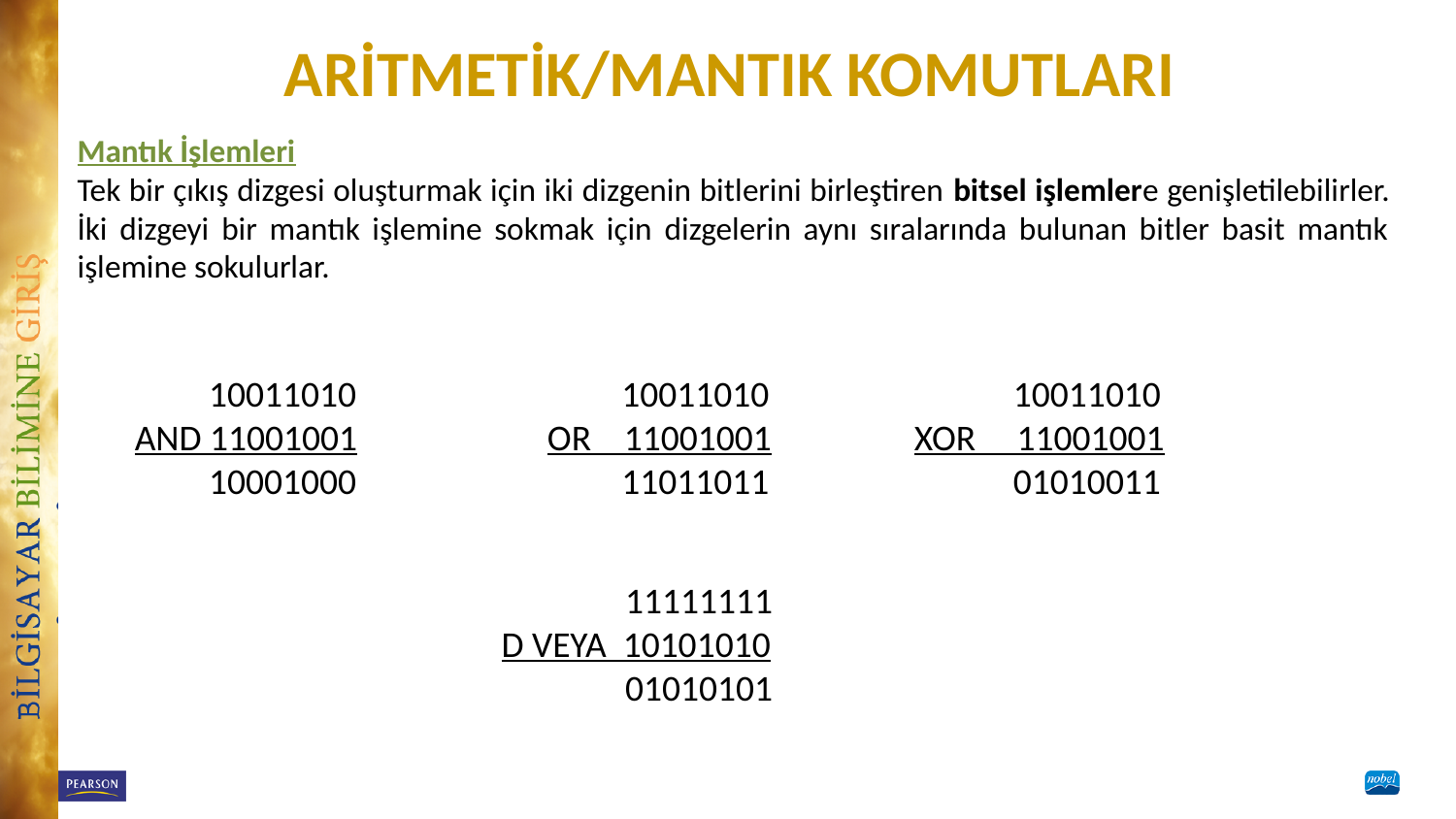

# ARİTMETİK/MANTIK KOMUTLARI
Mantık İşlemleri
Tek bir çıkış dizgesi oluşturmak için iki dizgenin bitlerini birleştiren bitsel işlemlere genişletilebilirler. İki dizgeyi bir mantık işlemine sokmak için dizgelerin aynı sıralarında bulunan bitler basit mantık işlemine sokulurlar.
         10011010
AND 11001001
         10001000
         10011010
OR    11001001
         11011011
            10011010
XOR     11001001
            01010011
               11111111
D VEYA  10101010
               01010101